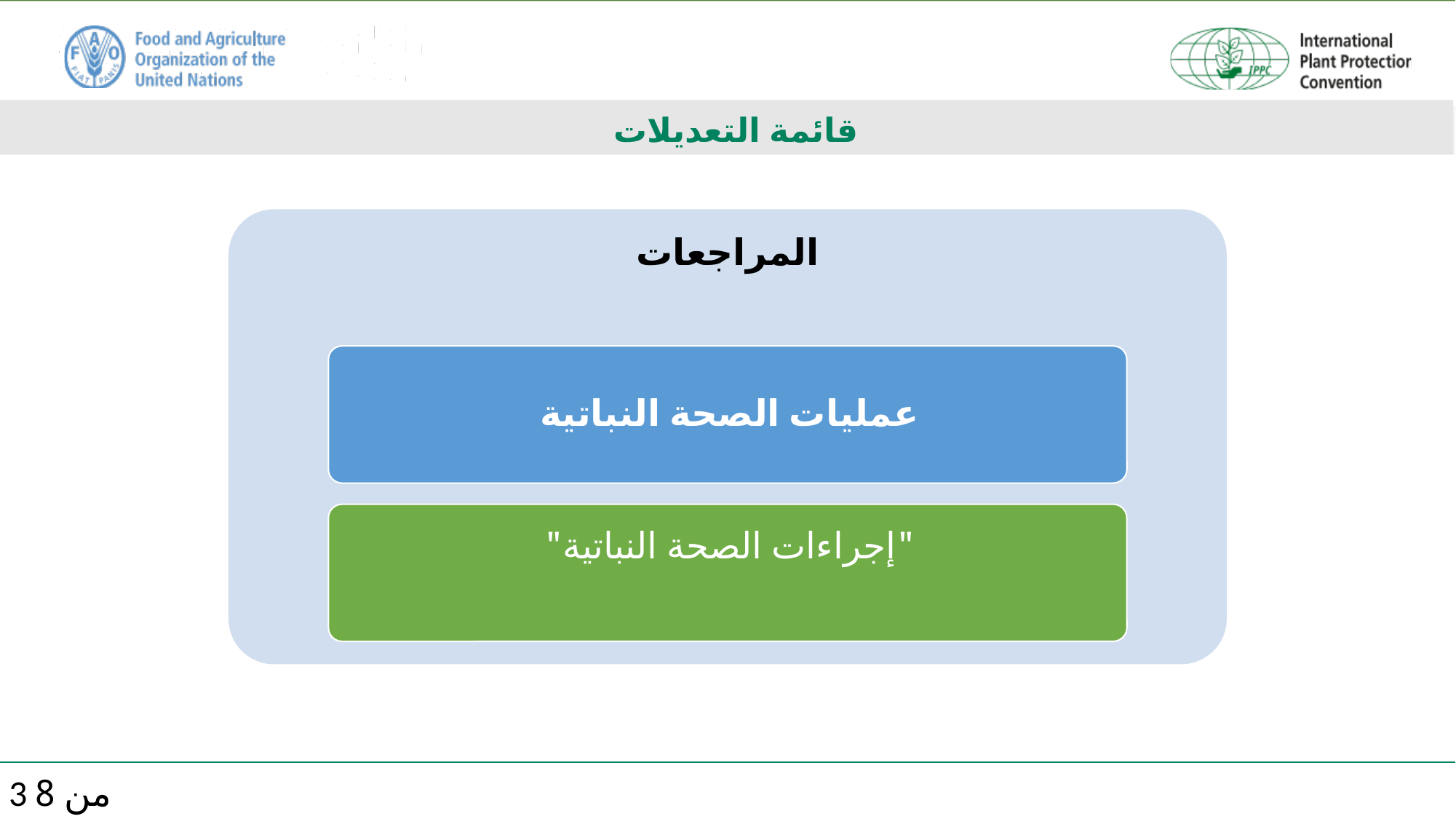

# قائمة التعديلات

المراجعات

عملیات الصحة النباتية
"إجراءات الصحة النباتية"

3 من 8